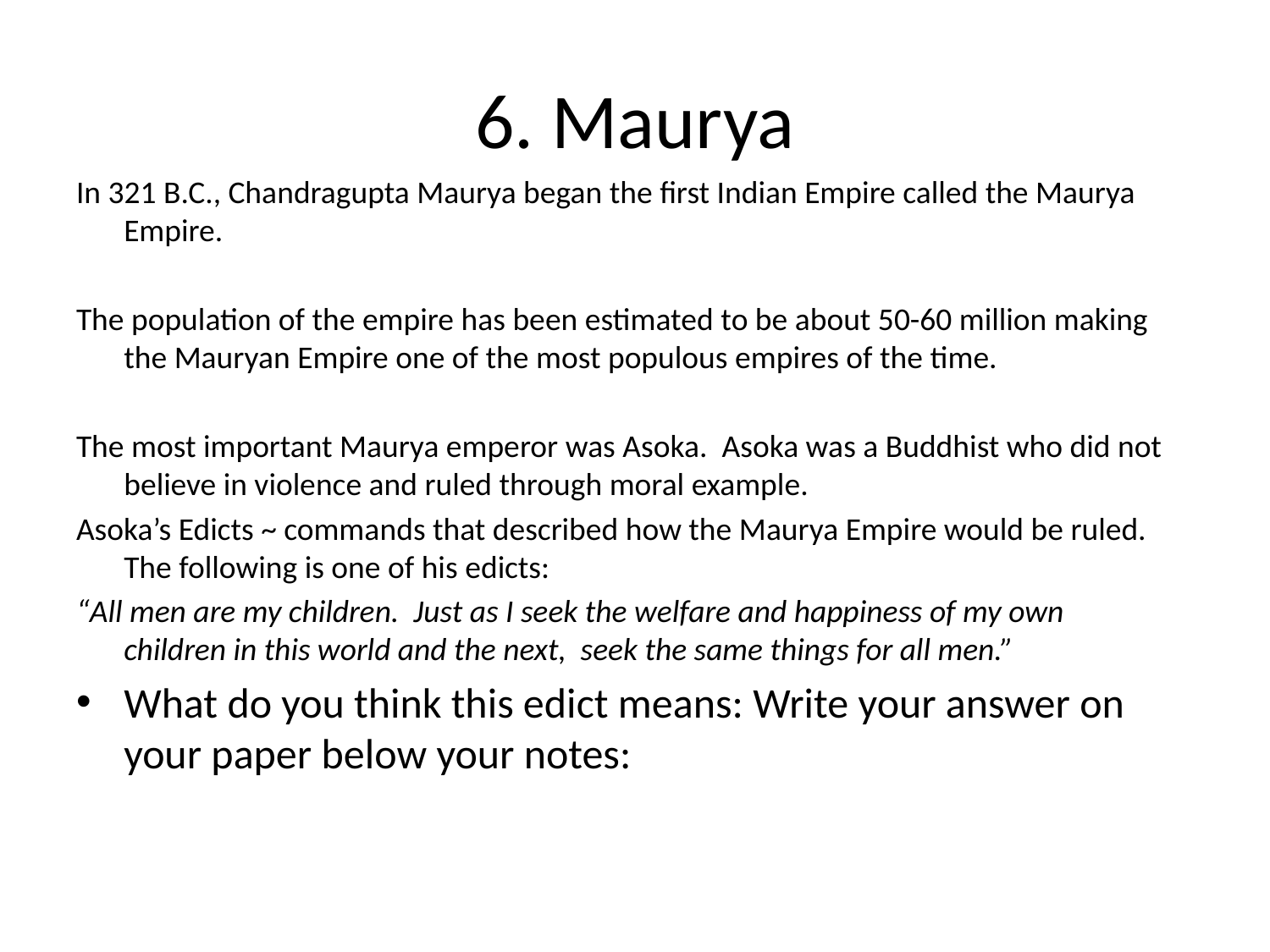

# 6. Maurya
In 321 B.C., Chandragupta Maurya began the first Indian Empire called the Maurya Empire.

The population of the empire has been estimated to be about 50-60 million making the Mauryan Empire one of the most populous empires of the time.

The most important Maurya emperor was Asoka.  Asoka was a Buddhist who did not believe in violence and ruled through moral example.
Asoka’s Edicts ~ commands that described how the Maurya Empire would be ruled.  The following is one of his edicts:
“All men are my children.  Just as I seek the welfare and happiness of my own children in this world and the next,  seek the same things for all men.”
What do you think this edict means: Write your answer on your paper below your notes: